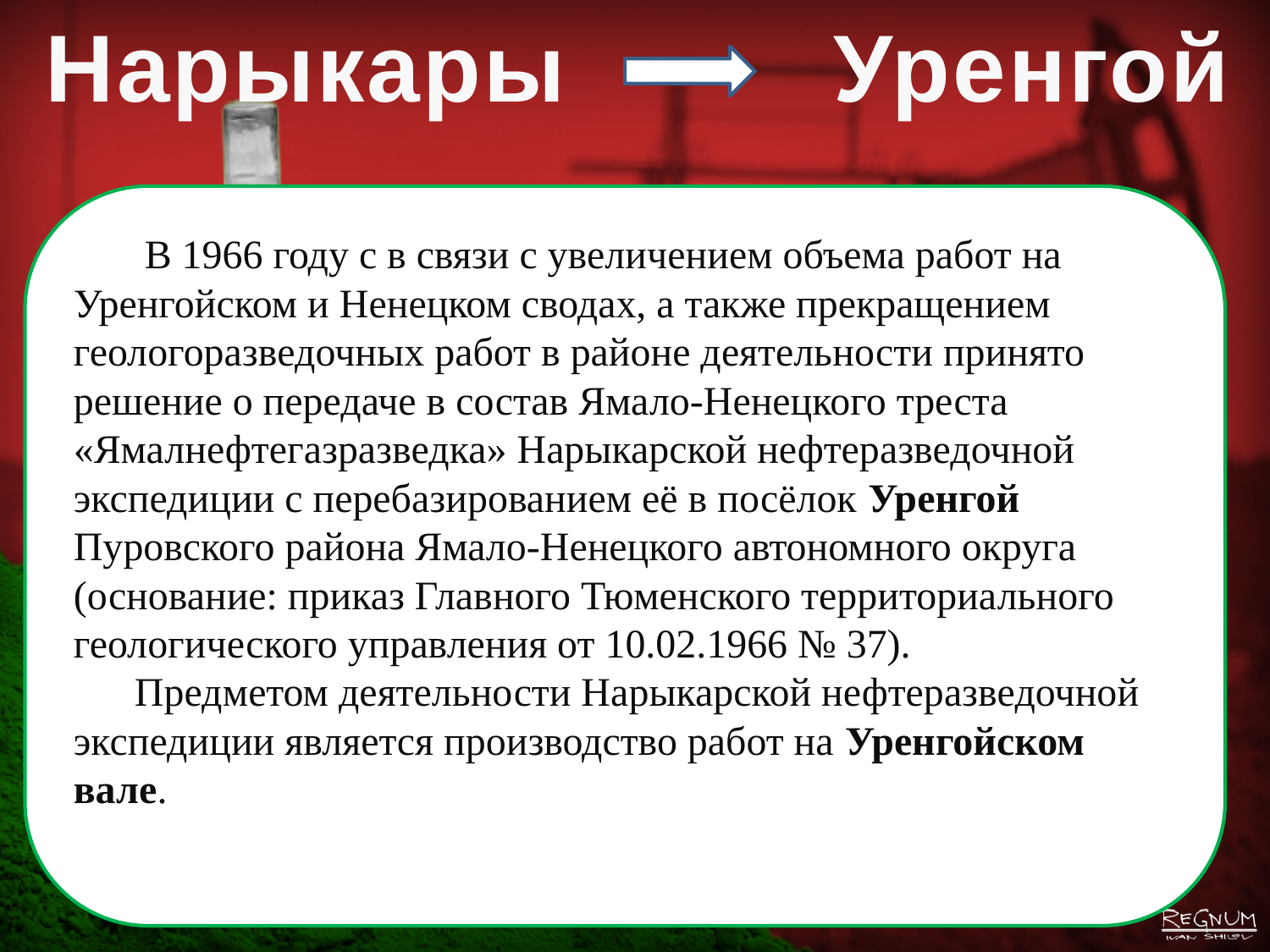

Нарыкары
Уренгой

       В 1966 году с в связи с увеличением объема работ на Уренгойском и Ненецком сводах, а также прекращением геологоразведочных работ в районе деятельности принято решение о передаче в состав Ямало-Ненецкого треста «Ямалнефтегазразведка» Нарыкарской нефтеразведочной экспедиции с перебазированием её в посёлок Уренгой Пуровского района Ямало-Ненецкого автономного округа (основание: приказ Главного Тюменского территориального геологического управления от 10.02.1966 № 37).
      Предметом деятельности Нарыкарской нефтеразведочной экспедиции является производство работ на Уренгойском вале.